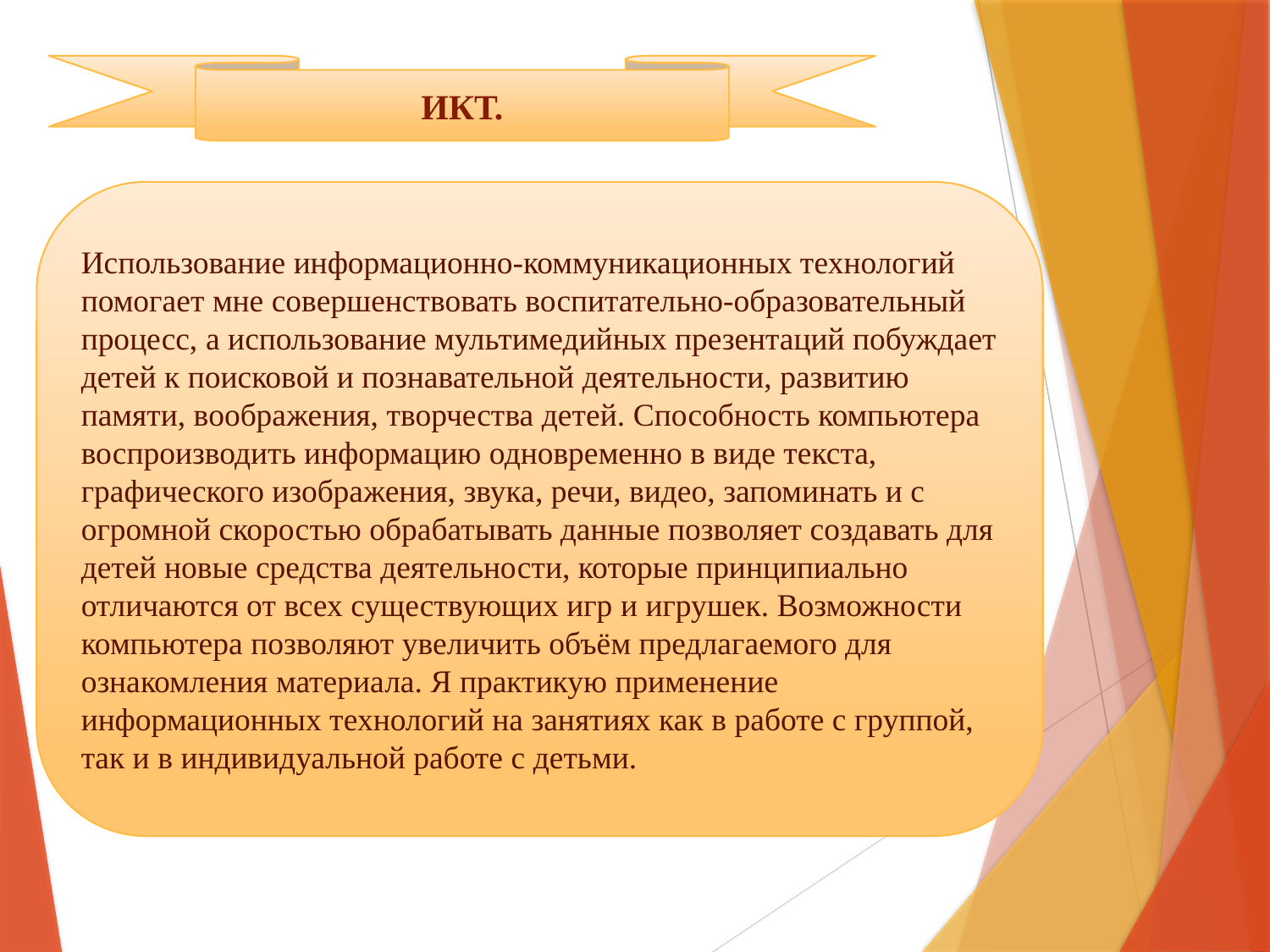

ИКТ.
Использование информационно-коммуникационных технологий помогает мне совершенствовать воспитательно-образовательный процесс, а использование мультимедийных презентаций побуждает детей к поисковой и познавательной деятельности, развитию памяти, воображения, творчества детей. Способность компьютера воспроизводить информацию одновременно в виде текста, графического изображения, звука, речи, видео, запоминать и с огромной скоростью обрабатывать данные позволяет создавать для детей новые средства деятельности, которые принципиально отличаются от всех существующих игр и игрушек. Возможности компьютера позволяют увеличить объём предлагаемого для ознакомления материала. Я практикую применение информационных технологий на занятиях как в работе с группой, так и в индивидуальной работе с детьми.